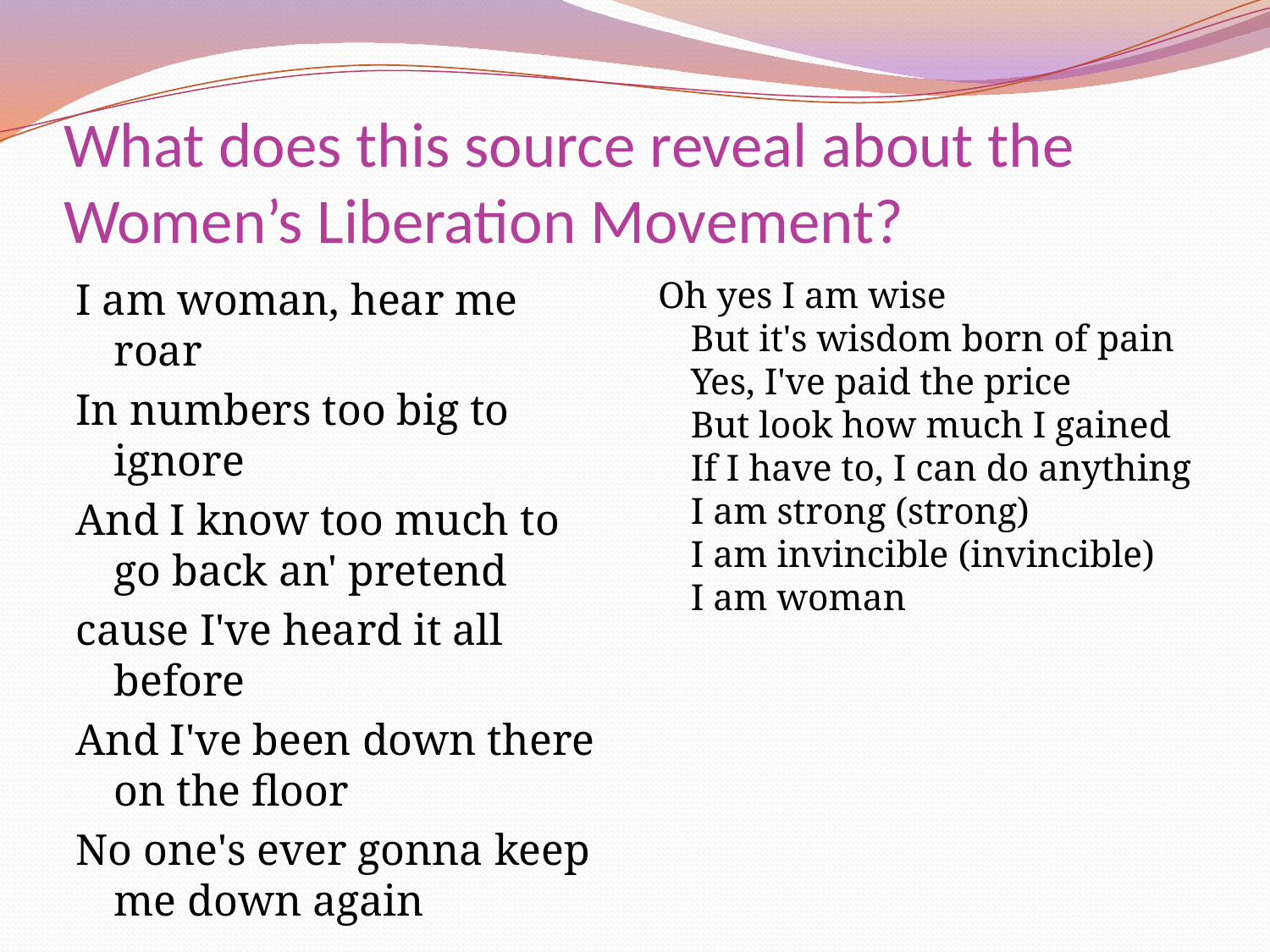

# What does this source reveal about the Women’s Liberation Movement?
I am woman, hear me roar
In numbers too big to ignore
And I know too much to go back an' pretend
cause I've heard it all before
And I've been down there on the floor
No one's ever gonna keep me down again
Oh yes I am wise
But it's wisdom born of pain
Yes, I've paid the price
But look how much I gained
If I have to, I can do anything
I am strong (strong)
I am invincible (invincible)
I am woman